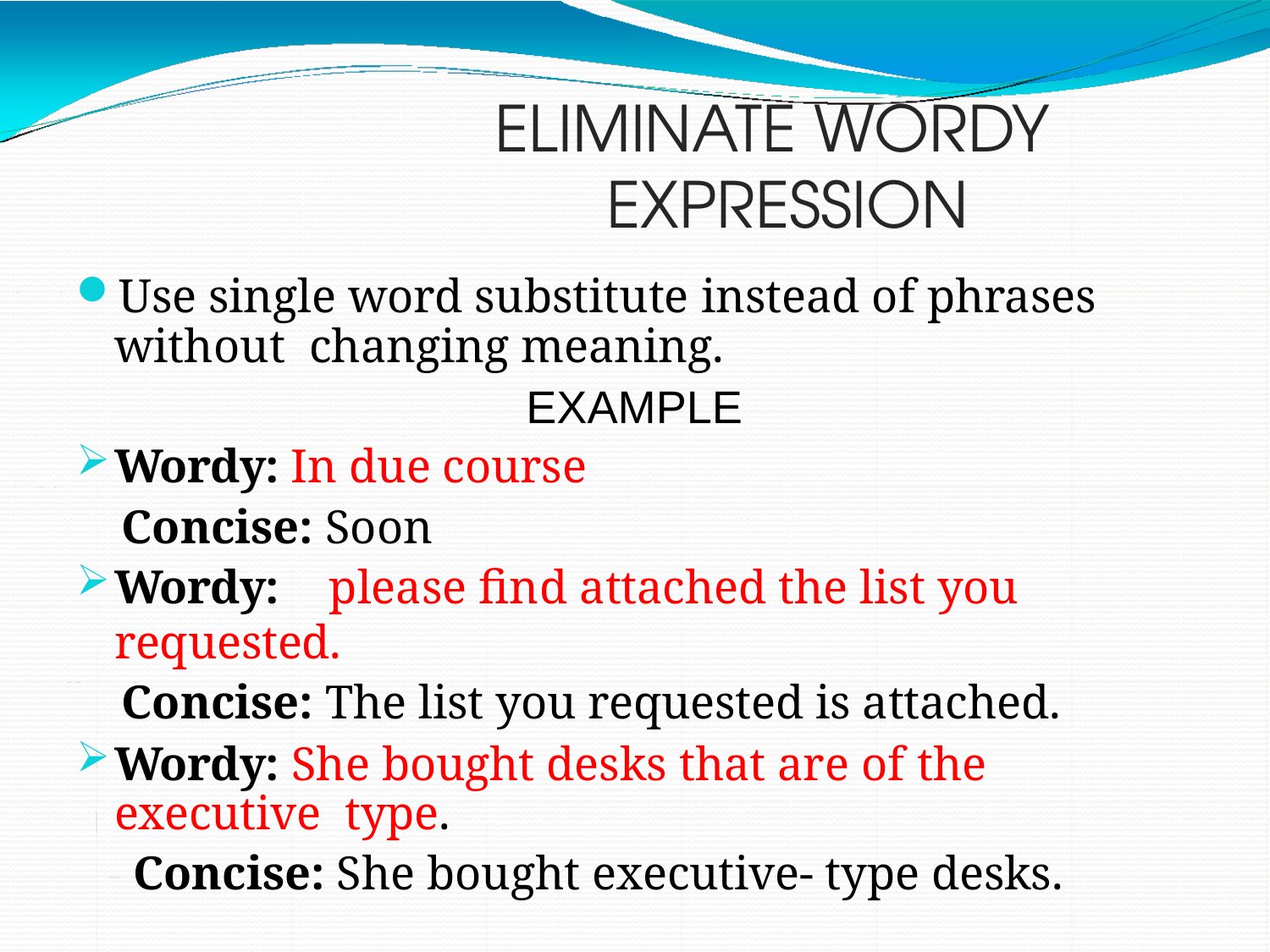

# ELIMINATE WORDY  EXPRESSION
Use single word substitute instead of phrases without  changing meaning.
EXAMPLE
Wordy: In due course
Concise: Soon
Wordy:	please find attached the list you requested.
Concise: The list you requested is attached.
Wordy: She bought desks that are of the executive  type.
Concise: She bought executive- type desks.